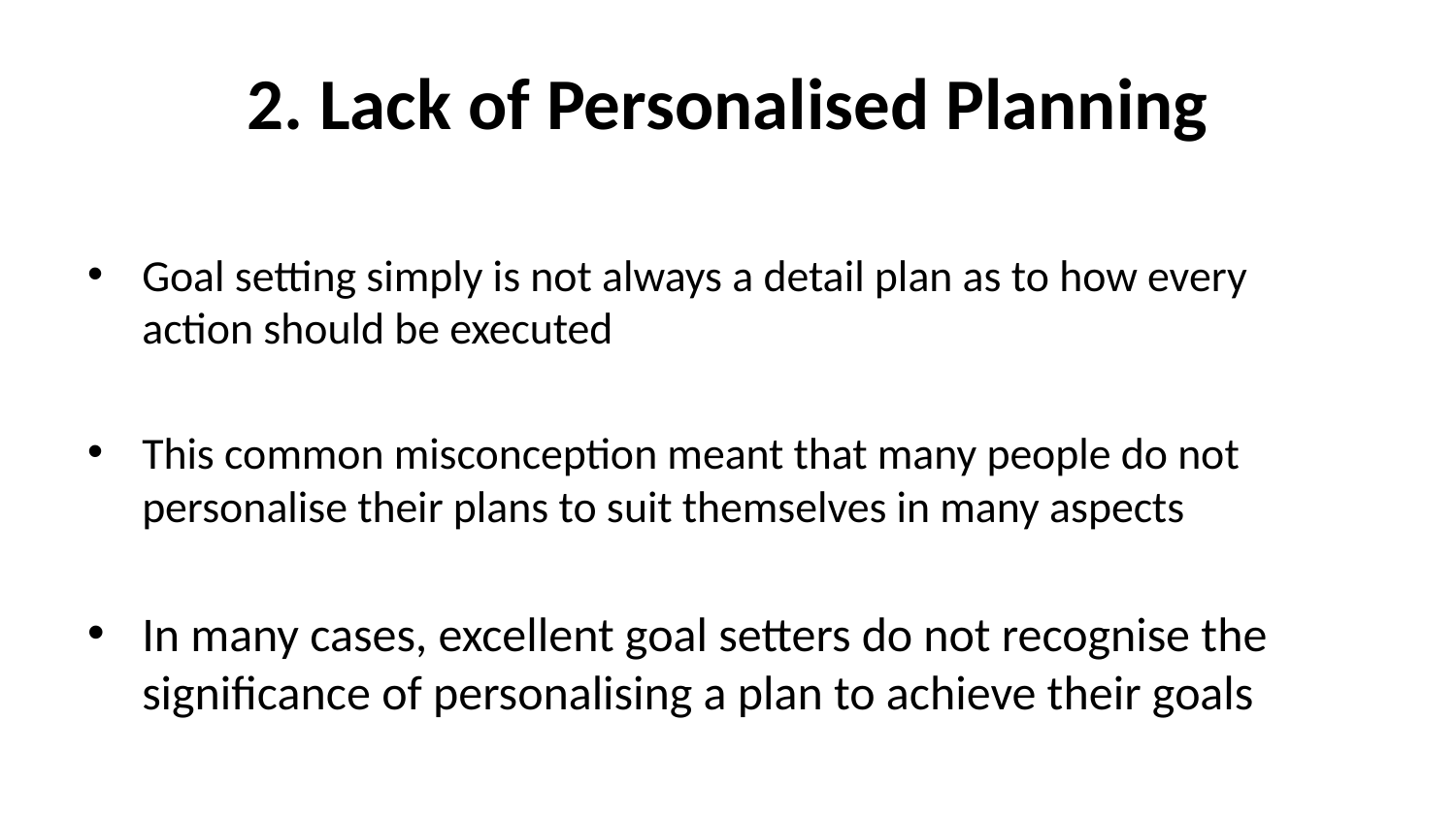

# 2. Lack of Personalised Planning
Goal setting simply is not always a detail plan as to how every action should be executed

This common misconception meant that many people do not personalise their plans to suit themselves in many aspects

In many cases, excellent goal setters do not recognise the significance of personalising a plan to achieve their goals